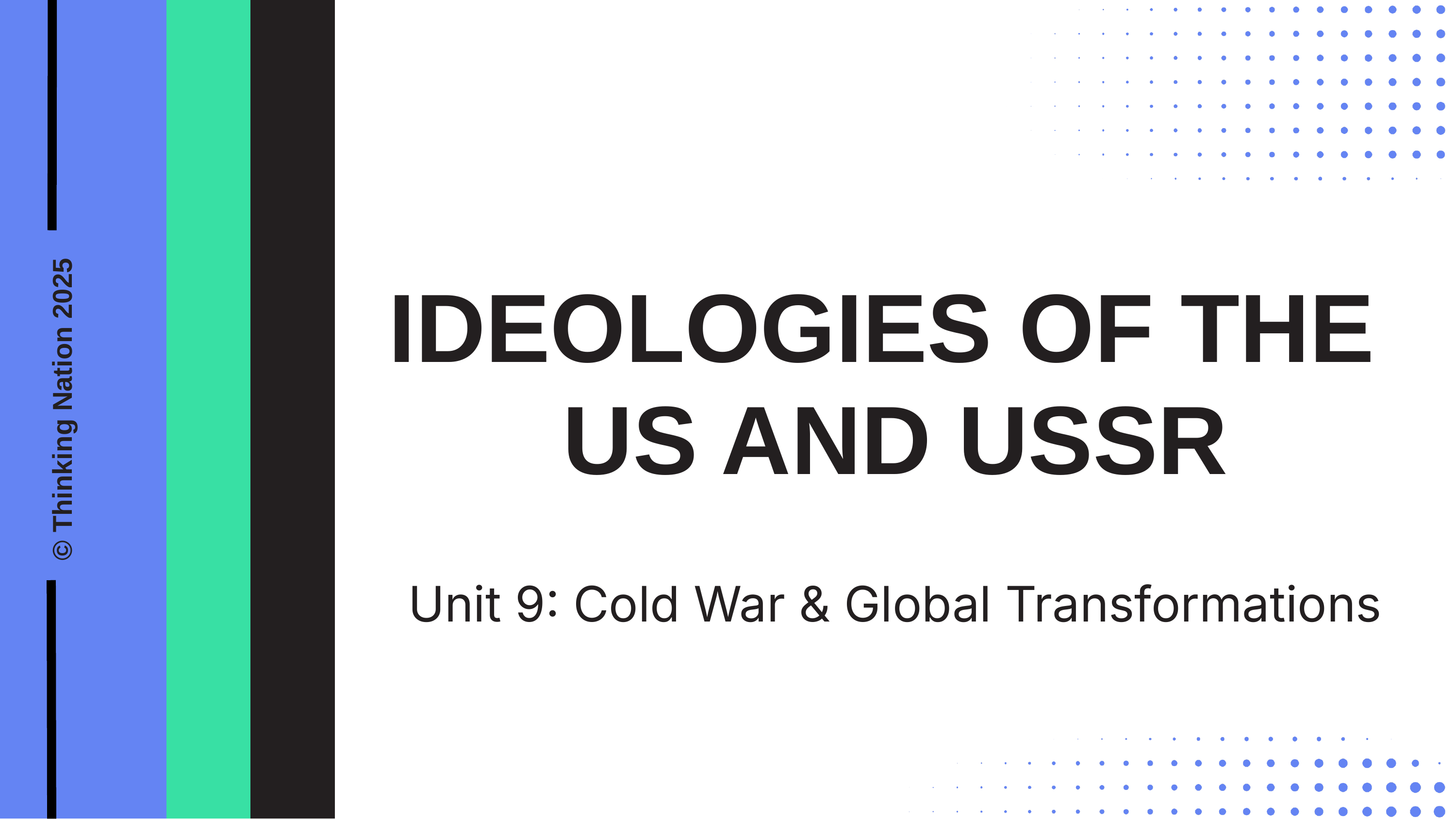

IDEOLOGIES OF THE
US AND USSR
© Thinking Nation 2025
Unit 9: Cold War & Global Transformations